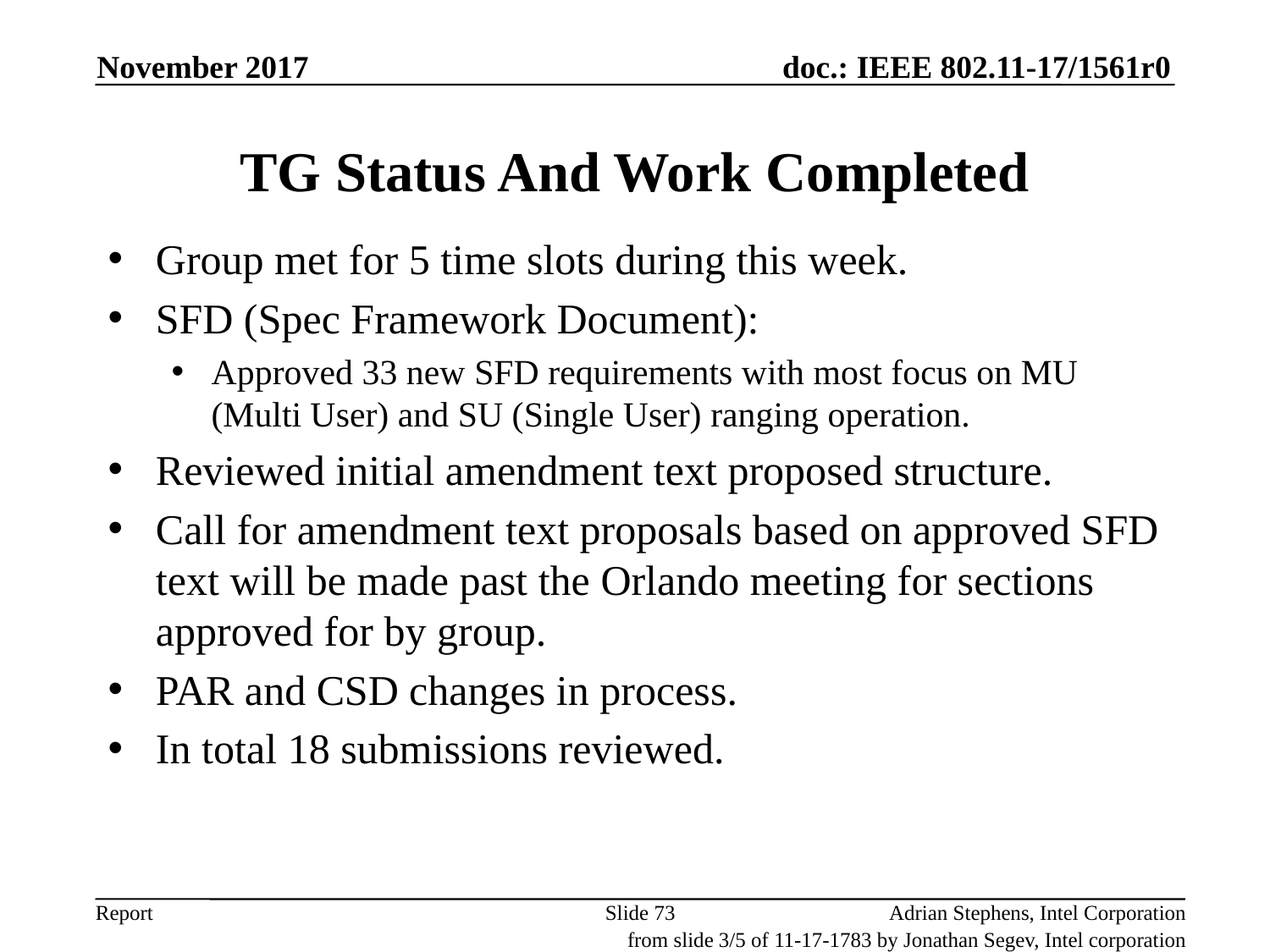

November 2017
# TG Status And Work Completed
Group met for 5 time slots during this week.
SFD (Spec Framework Document):
Approved 33 new SFD requirements with most focus on MU (Multi User) and SU (Single User) ranging operation.
Reviewed initial amendment text proposed structure.
Call for amendment text proposals based on approved SFD text will be made past the Orlando meeting for sections approved for by group.
PAR and CSD changes in process.
In total 18 submissions reviewed.

Slide 73
Adrian Stephens, Intel Corporation
from slide 3/5 of 11-17-1783 by Jonathan Segev, Intel corporation